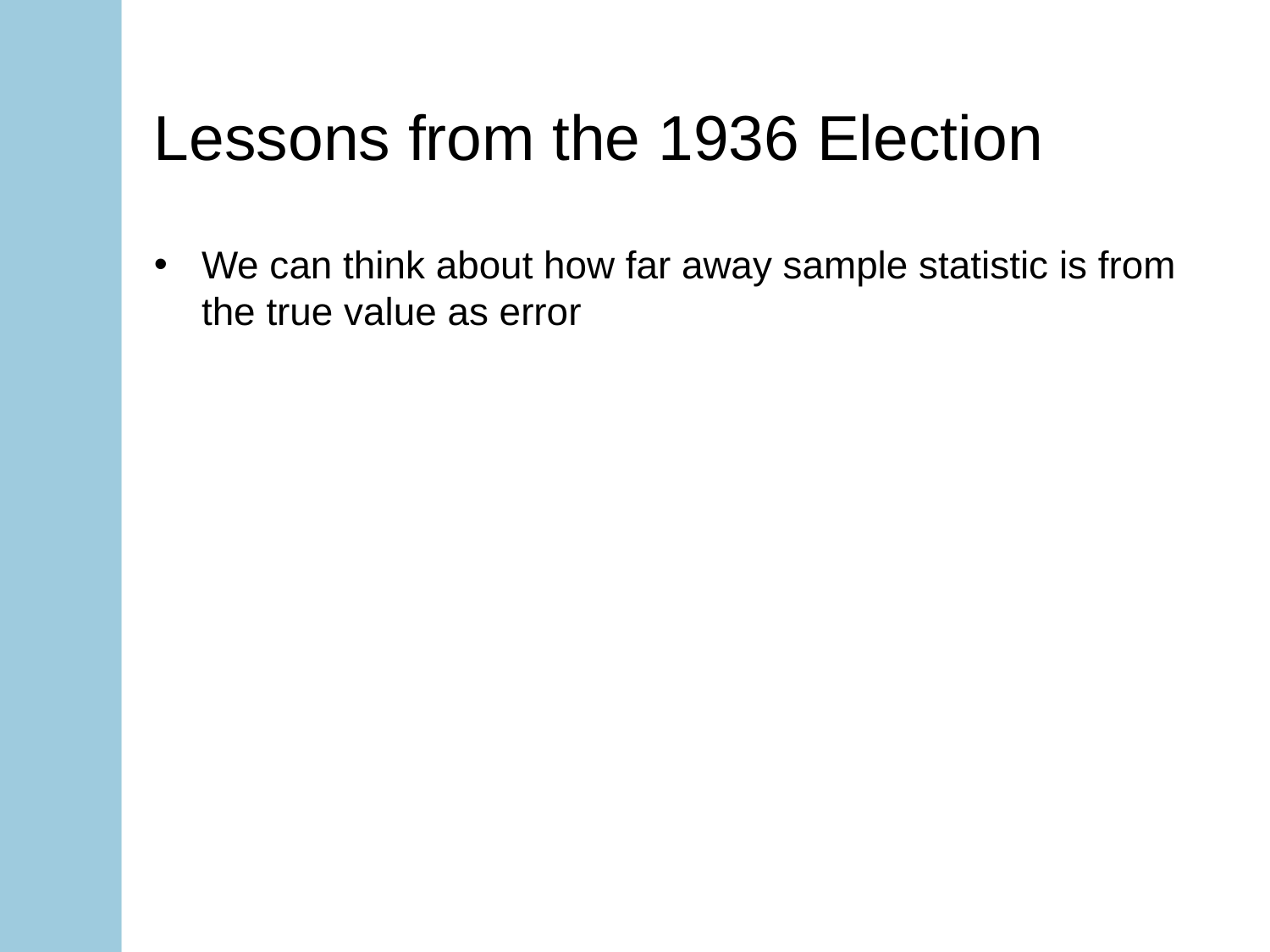

# Lessons from the 1936 Election
We can think about how far away sample statistic is from the true value as error